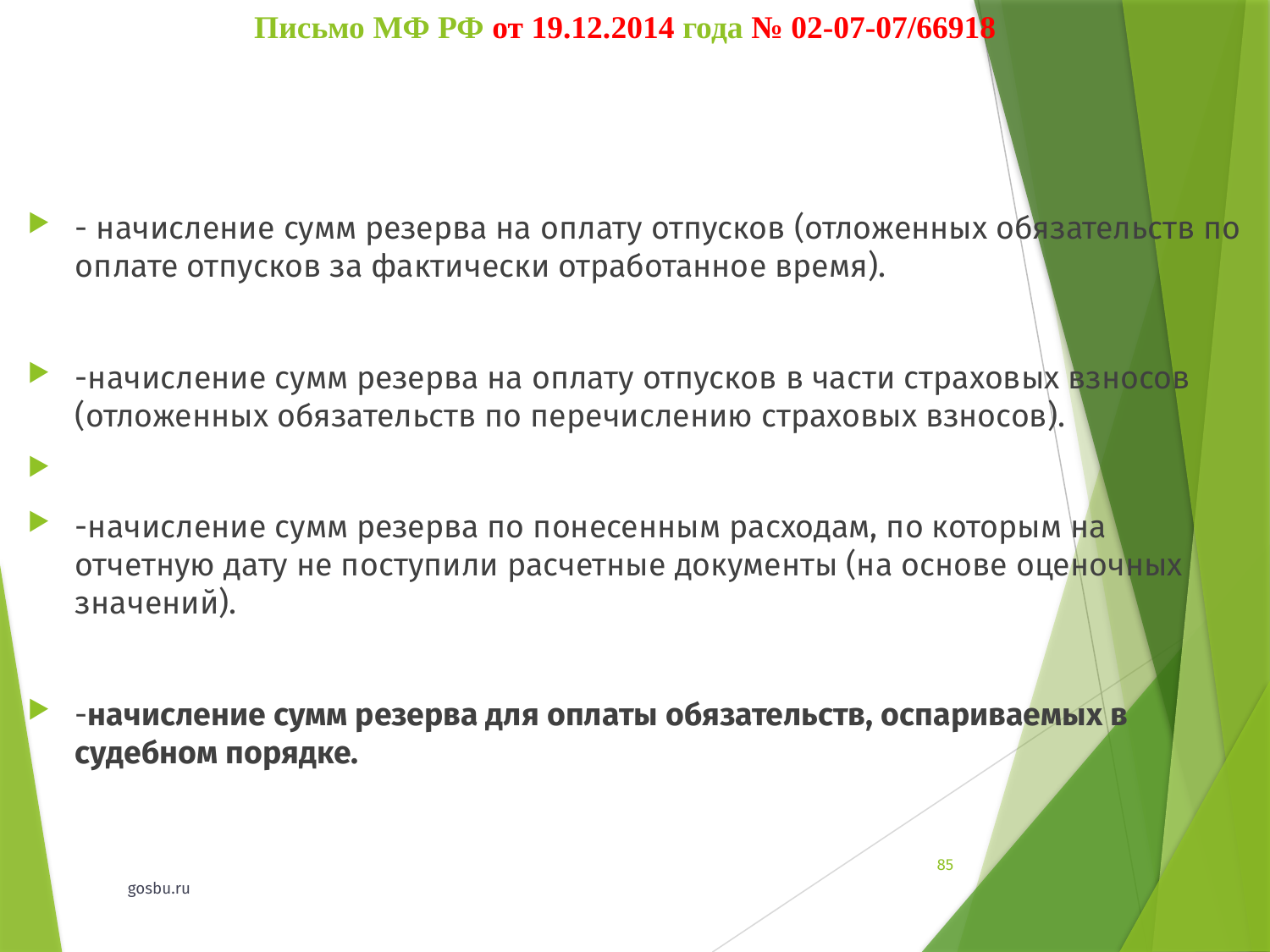

# Письмо МФ РФ от 19.12.2014 года № 02-07-07/66918
- начисление сумм резерва на оплату отпусков (отложенных обязательств по оплате отпусков за фактически отработанное время).

-начисление сумм резерва на оплату отпусков в части страховых взносов (отложенных обязательств по перечислению страховых взносов).

-начисление сумм резерва по понесенным расходам, по которым на отчетную дату не поступили расчетные документы (на основе оценочных значений).

-начисление сумм резерва для оплаты обязательств, оспариваемых в судебном порядке.

85
gosbu.ru